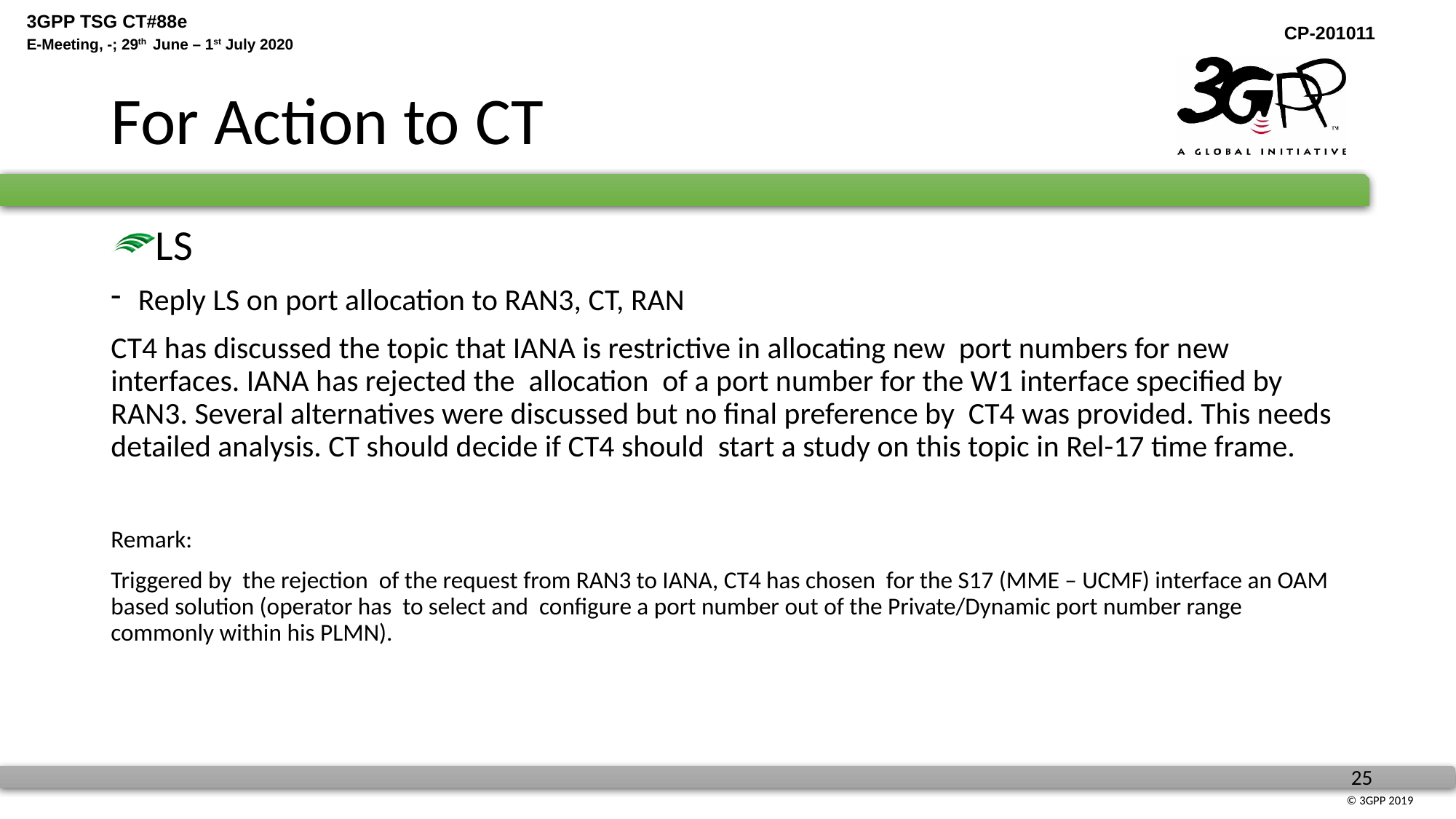

# For Action to CT
LS
Reply LS on port allocation to RAN3, CT, RAN
CT4 has discussed the topic that IANA is restrictive in allocating new  port numbers for new interfaces. IANA has rejected the  allocation  of a port number for the W1 interface specified by RAN3. Several alternatives were discussed but no final preference by  CT4 was provided. This needs detailed analysis. CT should decide if CT4 should  start a study on this topic in Rel-17 time frame.

Remark:
Triggered by  the rejection  of the request from RAN3 to IANA, CT4 has chosen  for the S17 (MME – UCMF) interface an OAM based solution (operator has  to select and  configure a port number out of the Private/Dynamic port number range commonly within his PLMN).